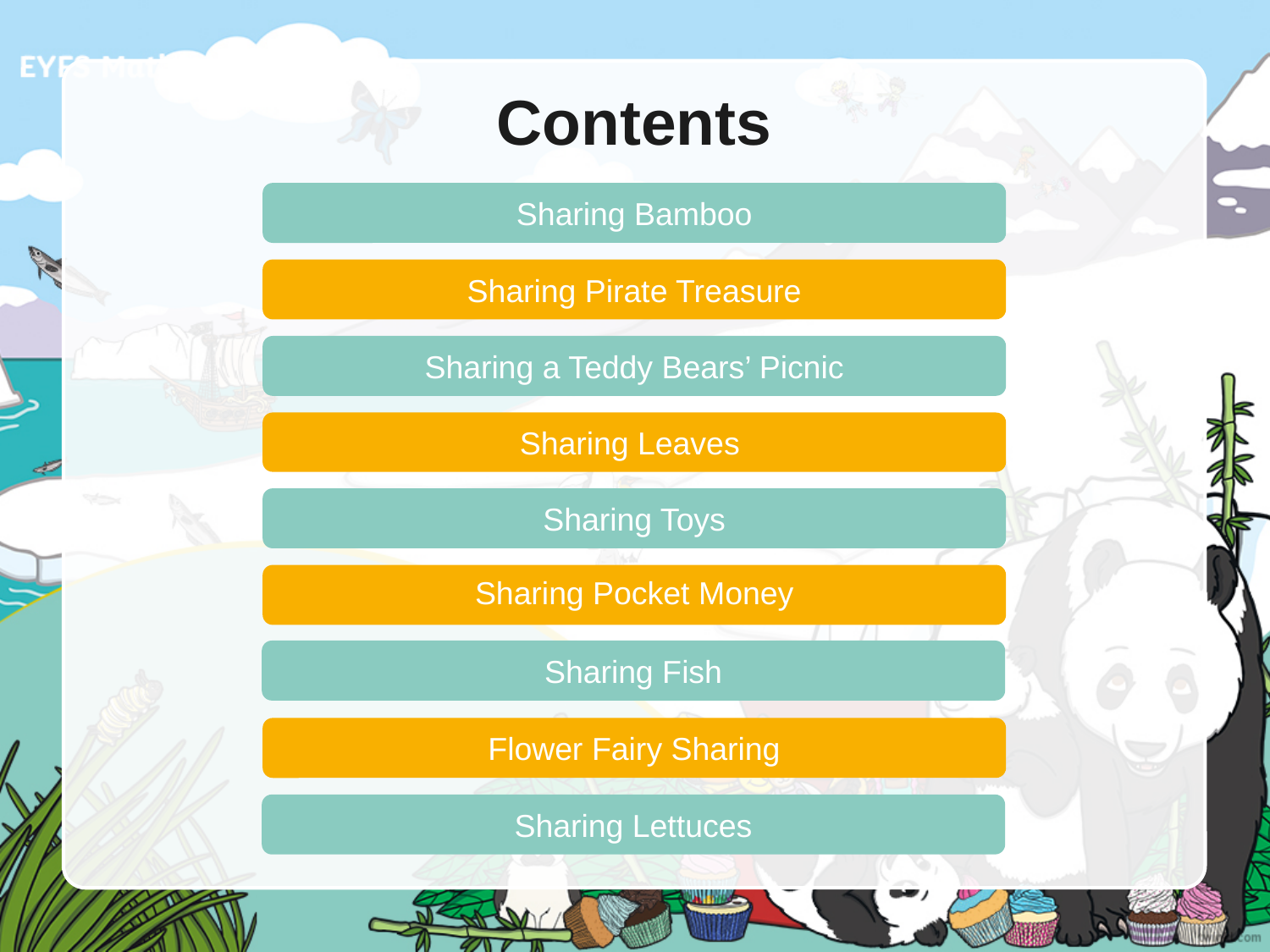

# Contents

Sharing Bamboo

Sharing Pirate Treasure
Sharing a Teddy Bears’ Picnic

Sharing Leaves

Sharing Toys

Sharing Pocket Money

Sharing Fish

Flower Fairy Sharing

Sharing Lettuces